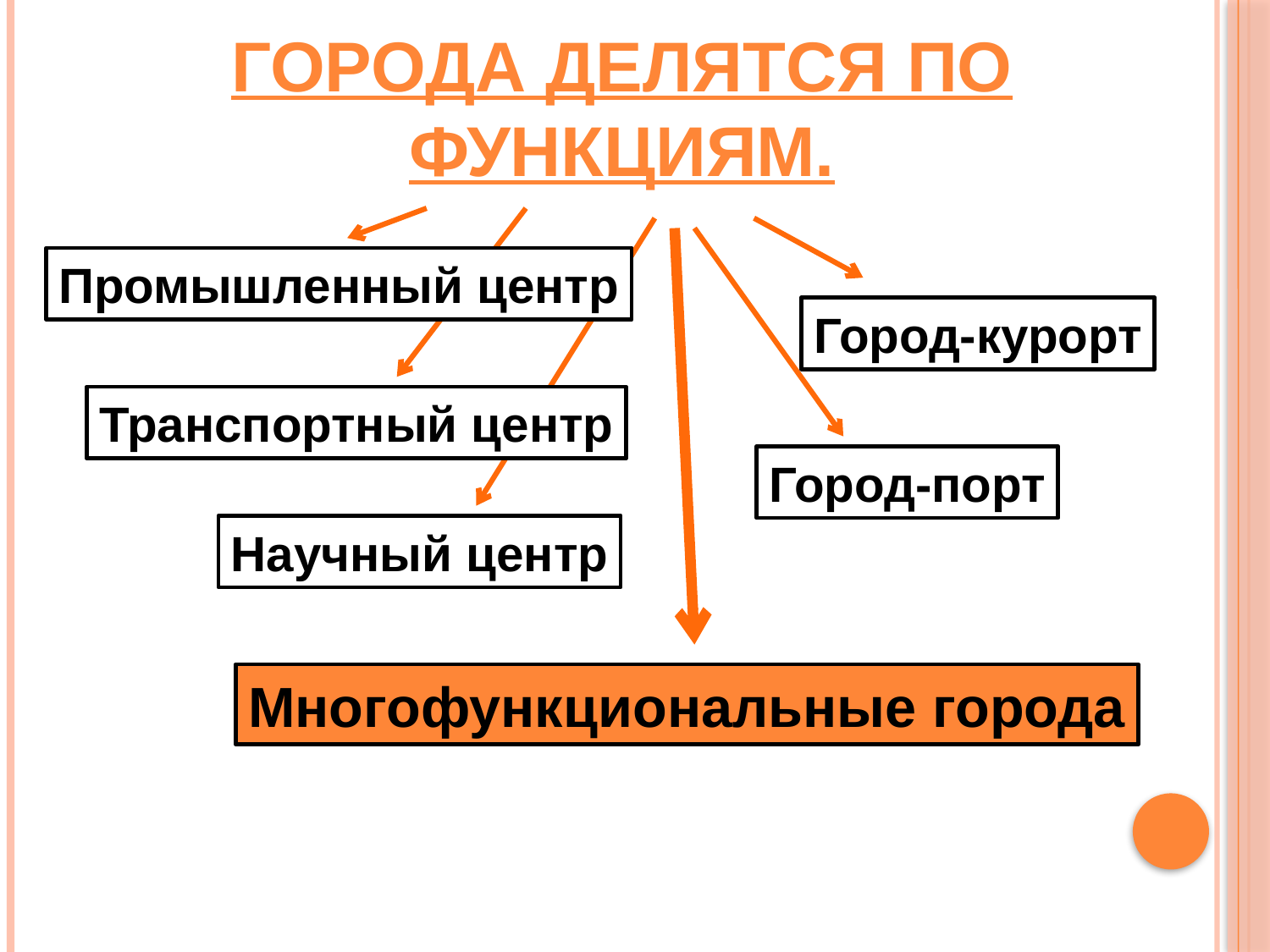

# Города делятся по функциям.
Промышленный центр
Город-курорт
Транспортный центр
Город-порт
Научный центр
Многофункциональные города